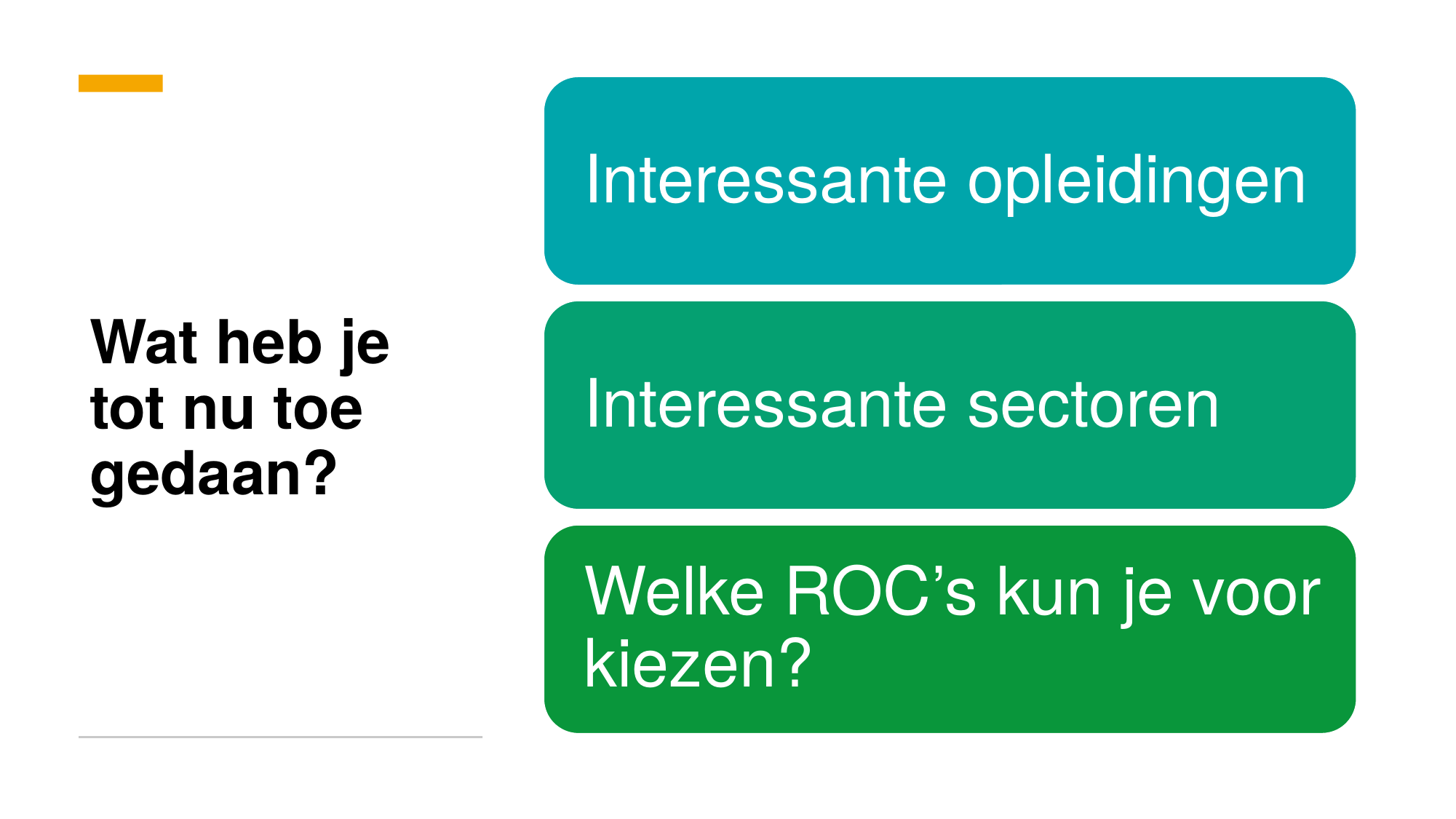

Interessante opleidingen
Interessante sectoren
Welke ROC’s kun je voor kiezen?
# Wat heb je tot nu toe gedaan?